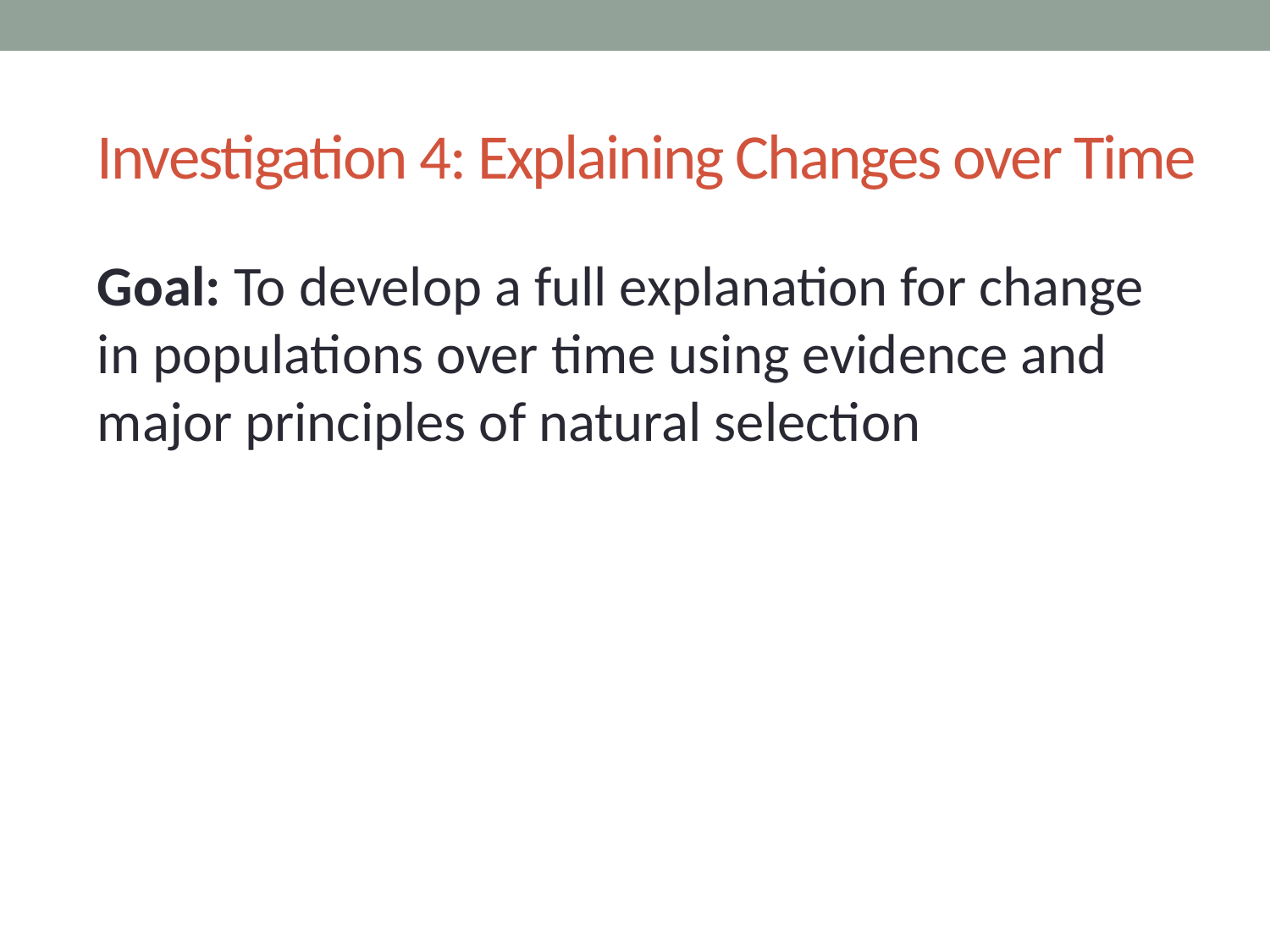

# Investigation 4: Explaining Changes over Time
Goal: To develop a full explanation for change in populations over time using evidence and major principles of natural selection